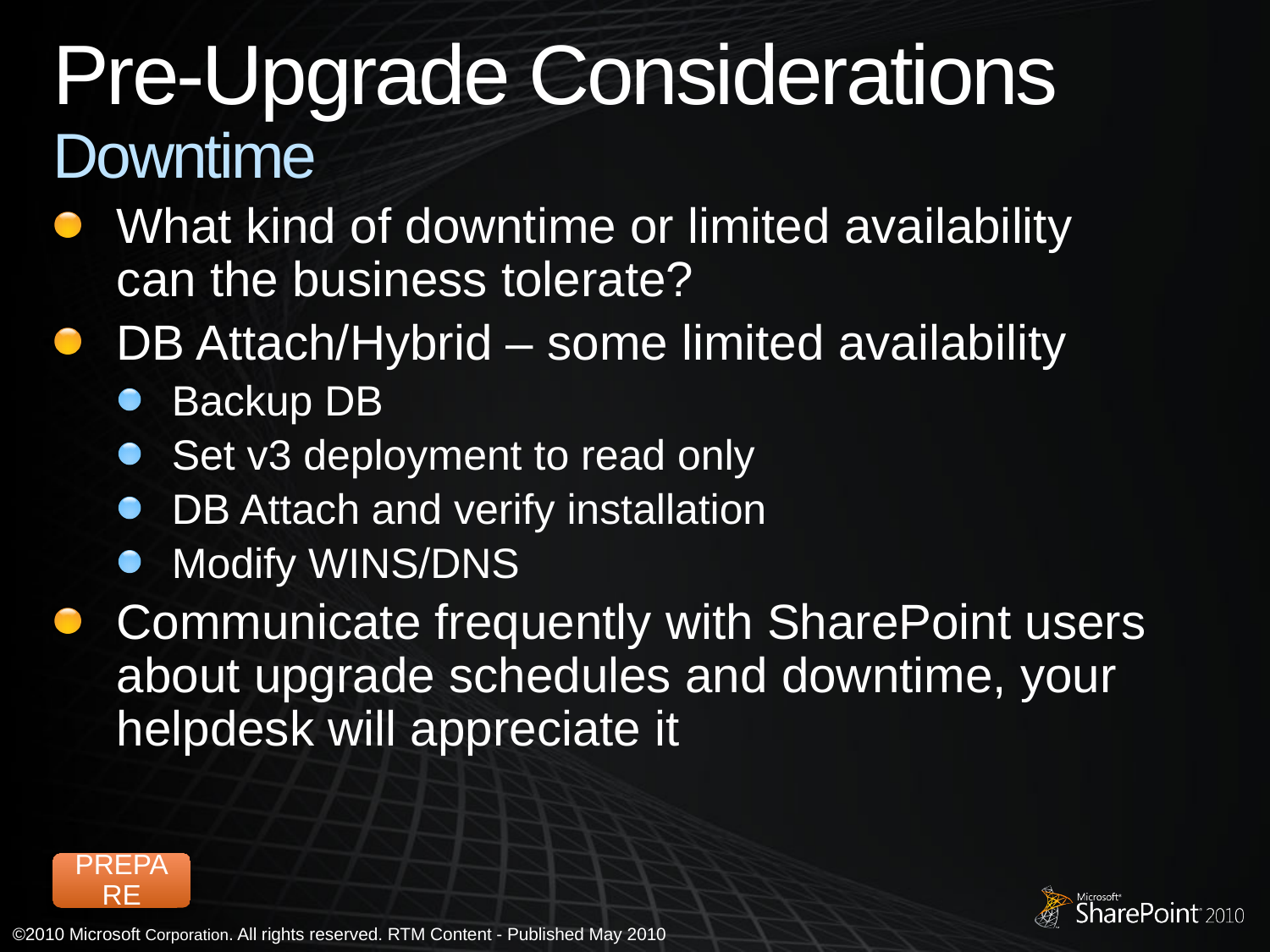

# Pre-Upgrade Considerations Downtime
What kind of downtime or limited availability
can the business tolerate?
DB Attach/Hybrid – some limited availability
Backup DB
Set v3 deployment to read only
DB Attach and verify installation
Modify WINS/DNS
Communicate frequently with SharePoint users about upgrade schedules and downtime, your helpdesk will appreciate it